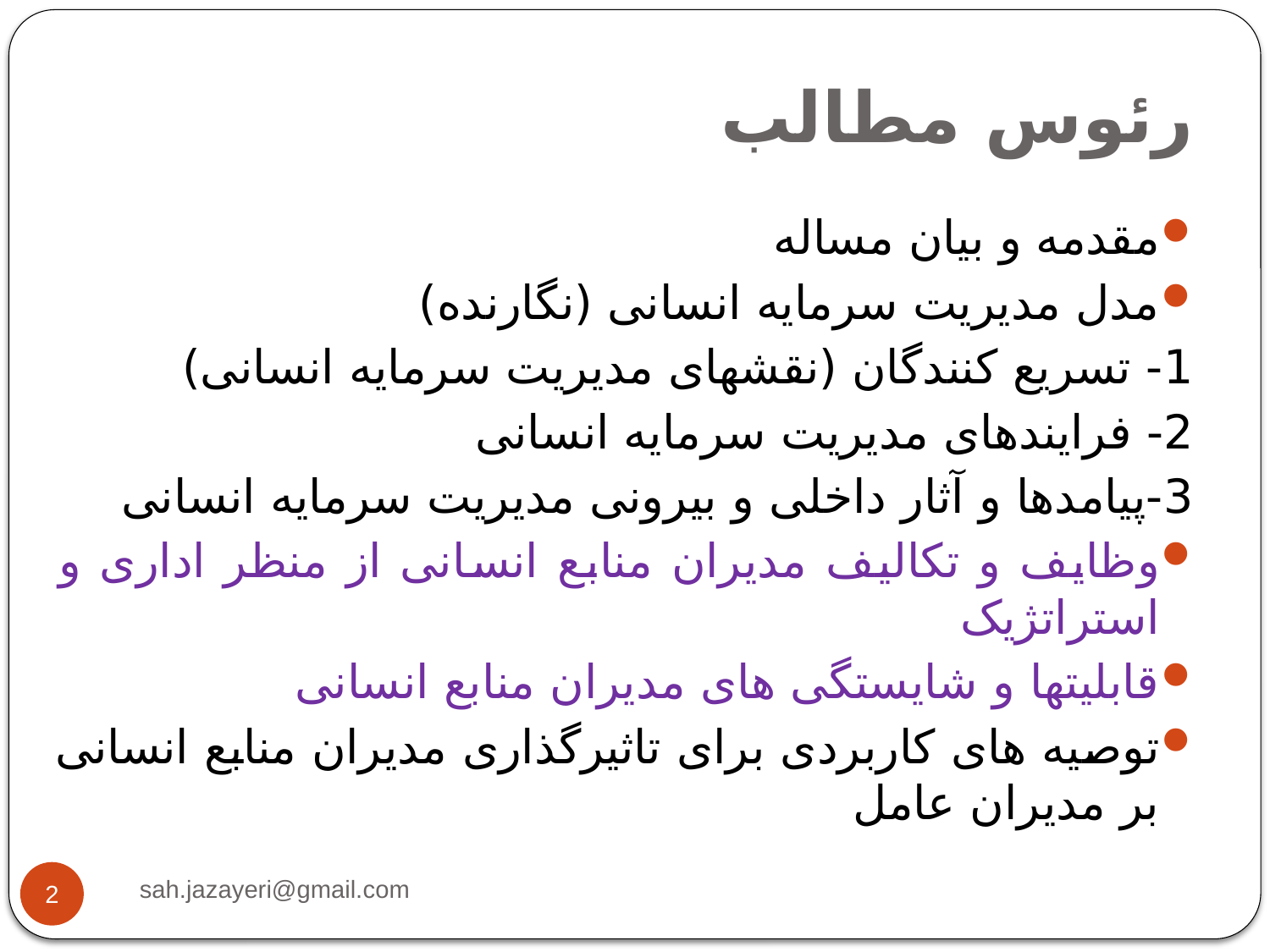

# رئوس مطالب
مقدمه و بیان مساله
مدل مدیریت سرمایه انسانی (نگارنده)
1- تسریع کنندگان (نقشهای مدیریت سرمایه انسانی)
2- فرایندهای مدیریت سرمایه انسانی
3-پیامدها و آثار داخلی و بیرونی مدیریت سرمایه انسانی
وظایف و تکالیف مدیران منابع انسانی از منظر اداری و استراتژیک
قابلیتها و شایستگی های مدیران منابع انسانی
توصیه های کاربردی برای تاثیرگذاری مدیران منابع انسانی بر مدیران عامل
sah.jazayeri@gmail.com
2